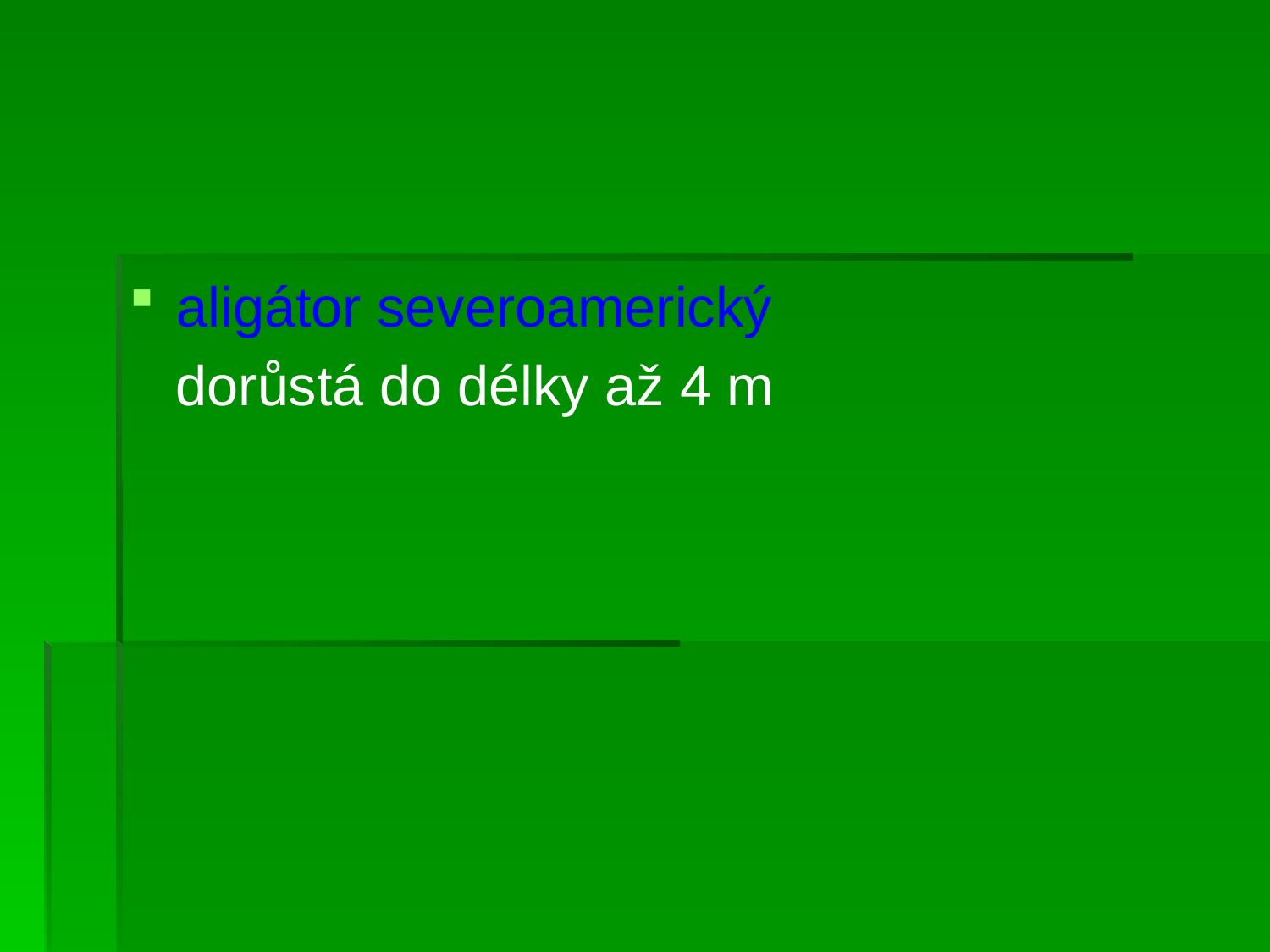

#
aligátor severoamerický
   dorůstá do délky až 4 m